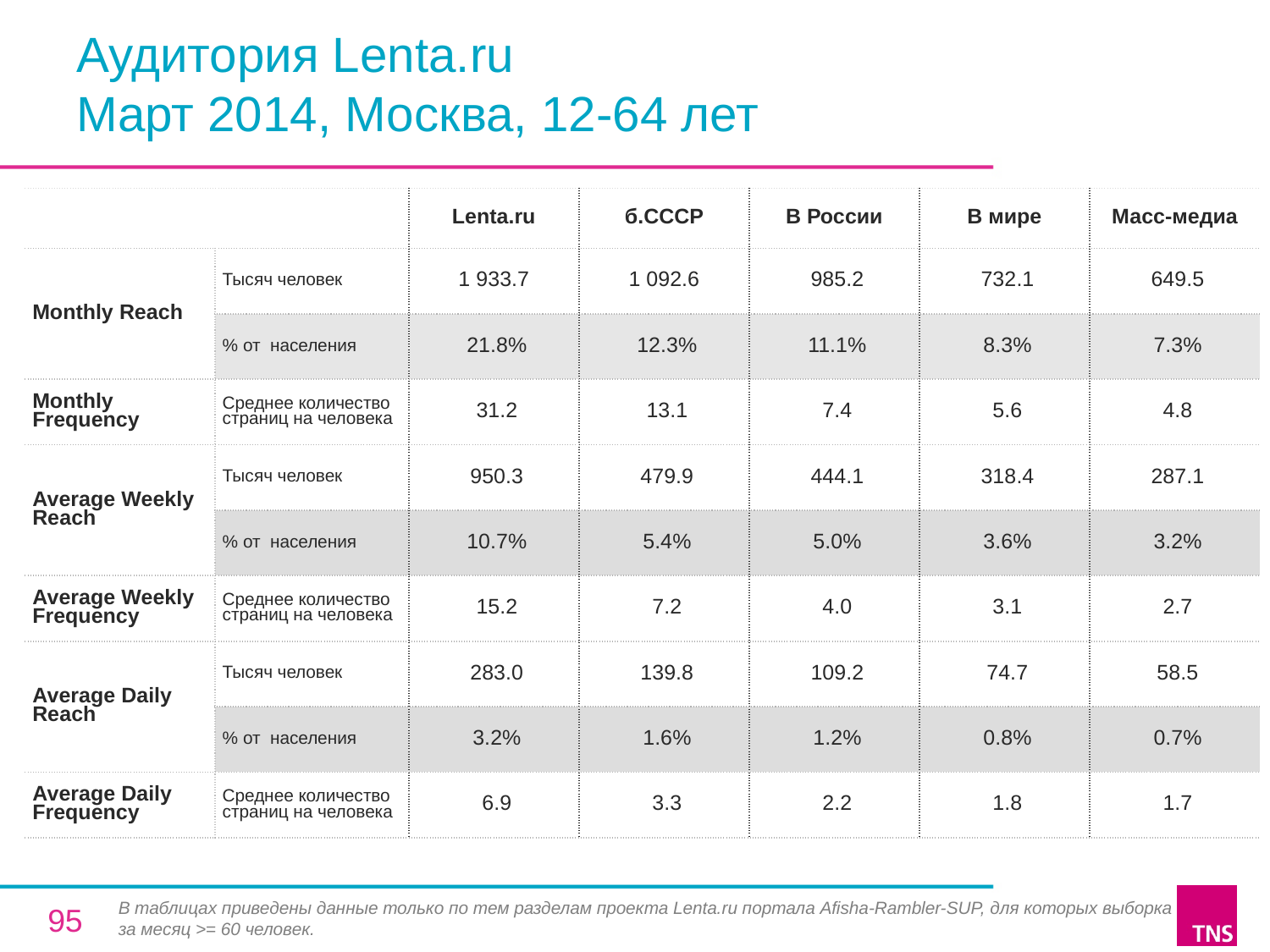

# Аудитория Lenta.ru Март 2014, Москва, 12-64 лет
|  |  | Lenta.ru | б.СССР | В России | В мире | Масс-медиа |
| --- | --- | --- | --- | --- | --- | --- |
| Monthly Reach | Тысяч человек | 1 933.7 | 1 092.6 | 985.2 | 732.1 | 649.5 |
|  | % от населения | 21.8% | 12.3% | 11.1% | 8.3% | 7.3% |
| Monthly Frequency | Среднее количество страниц на человека | 31.2 | 13.1 | 7.4 | 5.6 | 4.8 |
| Average Weekly Reach | Тысяч человек | 950.3 | 479.9 | 444.1 | 318.4 | 287.1 |
|  | % от населения | 10.7% | 5.4% | 5.0% | 3.6% | 3.2% |
| Average Weekly Frequency | Среднее количество страниц на человека | 15.2 | 7.2 | 4.0 | 3.1 | 2.7 |
| Average Daily Reach | Тысяч человек | 283.0 | 139.8 | 109.2 | 74.7 | 58.5 |
|  | % от населения | 3.2% | 1.6% | 1.2% | 0.8% | 0.7% |
| Average Daily Frequency | Среднее количество страниц на человека | 6.9 | 3.3 | 2.2 | 1.8 | 1.7 |
В таблицах приведены данные только по тем разделам проекта Lenta.ru портала Afisha-Rambler-SUP, для которых выборка за месяц >= 60 человек.
95